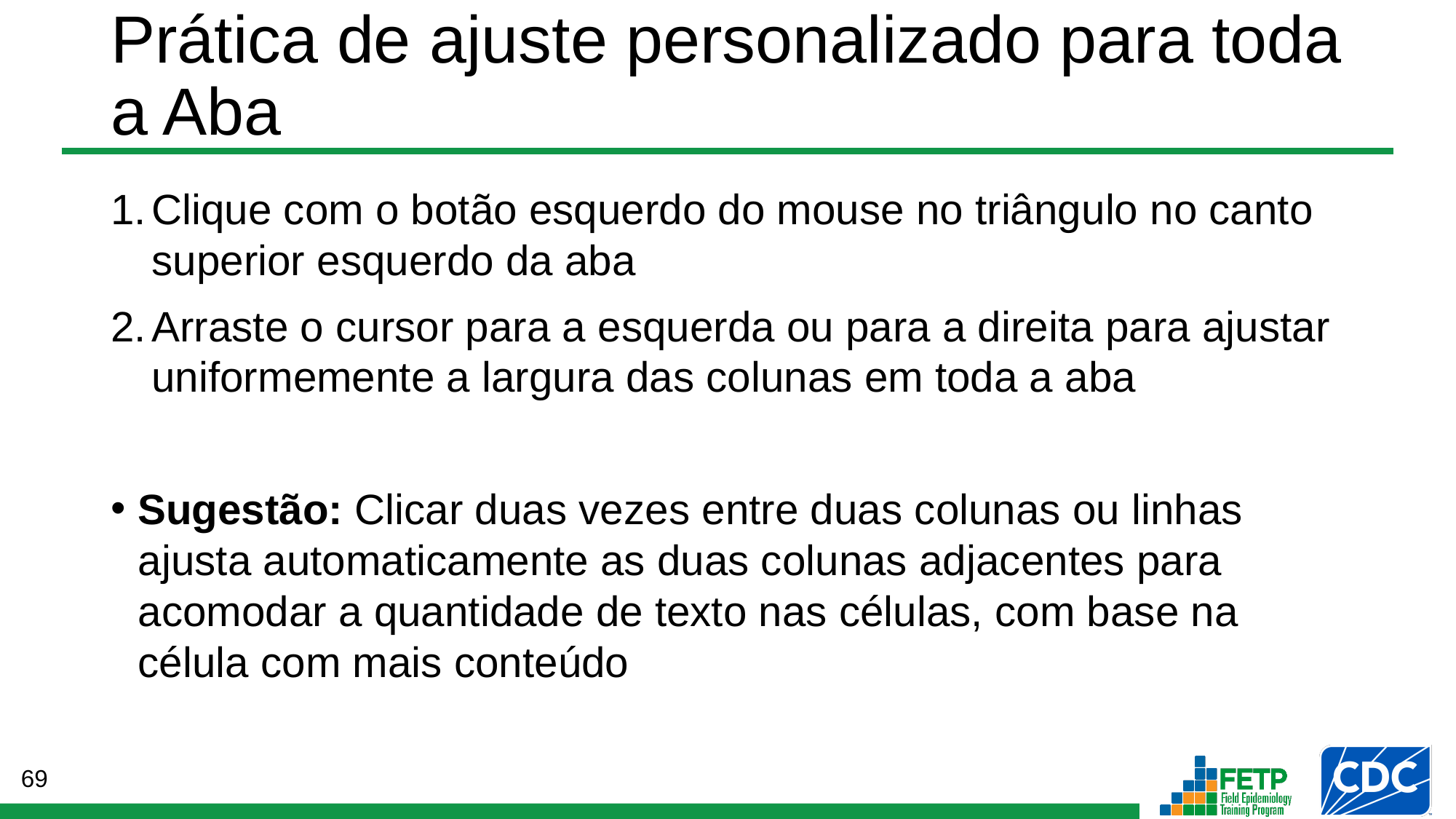

# Prática de ajuste personalizado para toda a Aba
Clique com o botão esquerdo do mouse no triângulo no canto superior esquerdo da aba
Arraste o cursor para a esquerda ou para a direita para ajustar uniformemente a largura das colunas em toda a aba

Sugestão: Clicar duas vezes entre duas colunas ou linhas ajusta automaticamente as duas colunas adjacentes para acomodar a quantidade de texto nas células, com base na célula com mais conteúdo